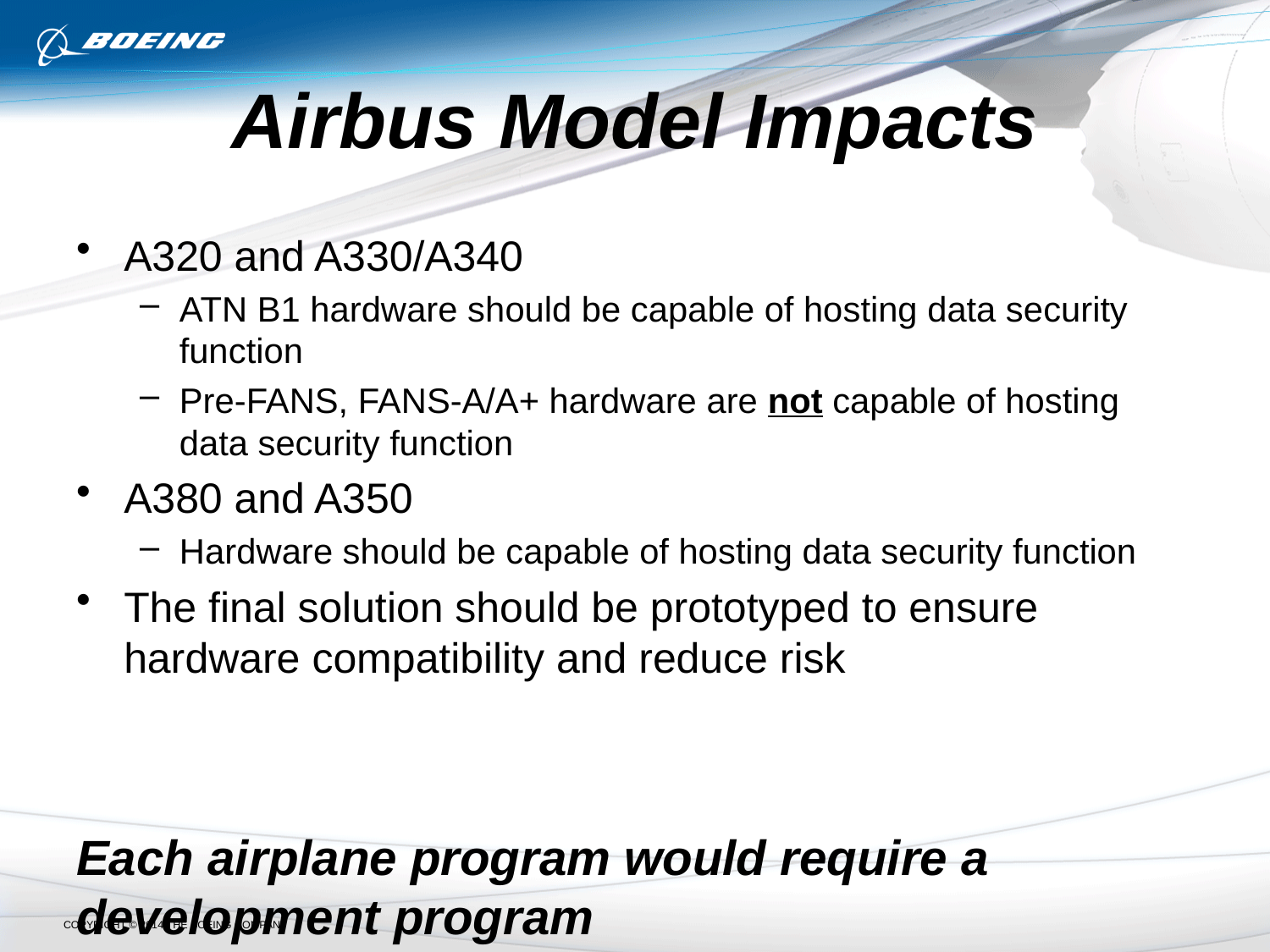

# Airbus Model Impacts
A320 and A330/A340
ATN B1 hardware should be capable of hosting data security function
Pre-FANS, FANS-A/A+ hardware are not capable of hosting data security function
A380 and A350
Hardware should be capable of hosting data security function
The final solution should be prototyped to ensure hardware compatibility and reduce risk

Each airplane program would require a development program